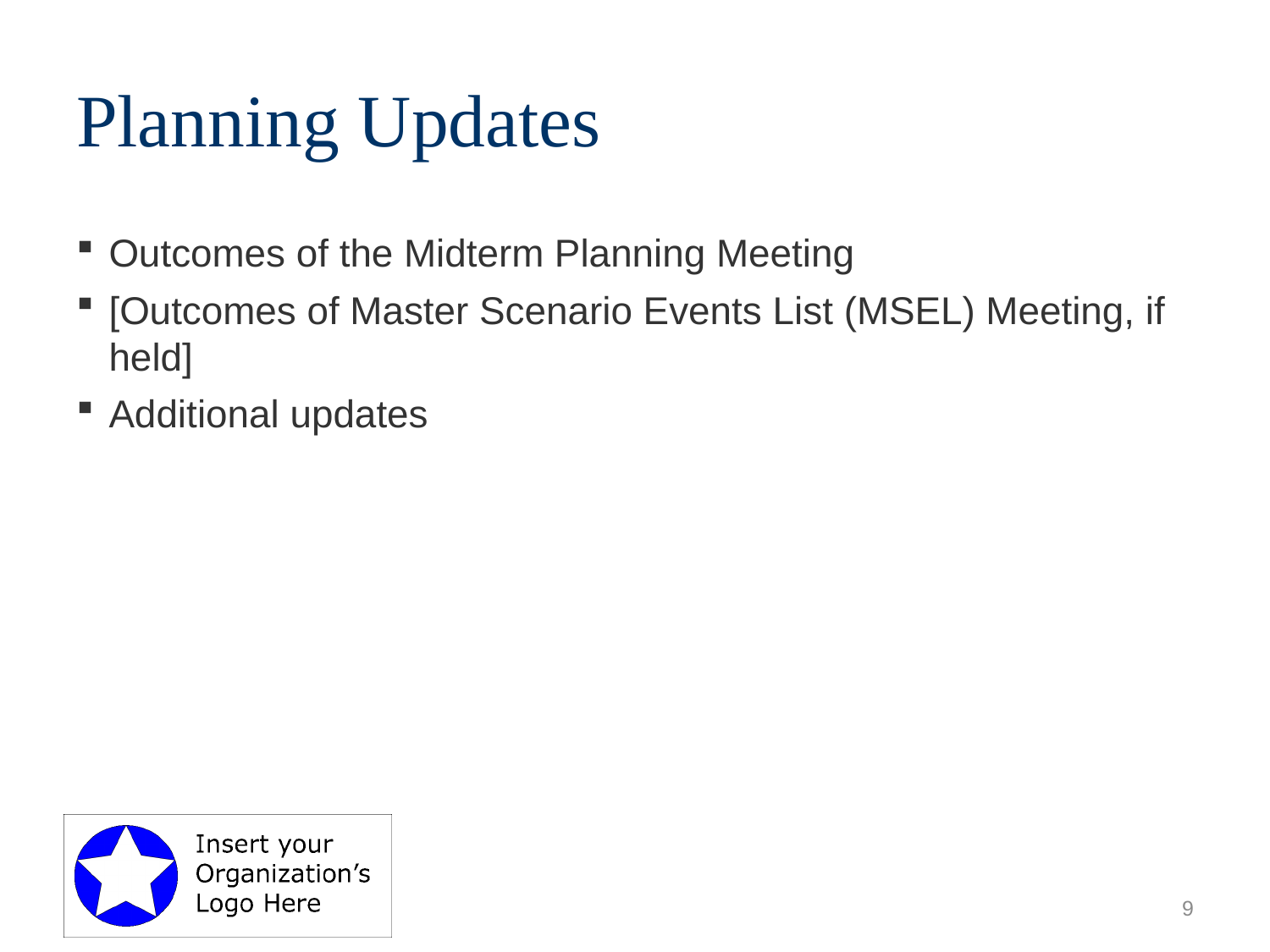

# Planning Updates
Outcomes of the Midterm Planning Meeting
[Outcomes of Master Scenario Events List (MSEL) Meeting, if held]
Additional updates
9